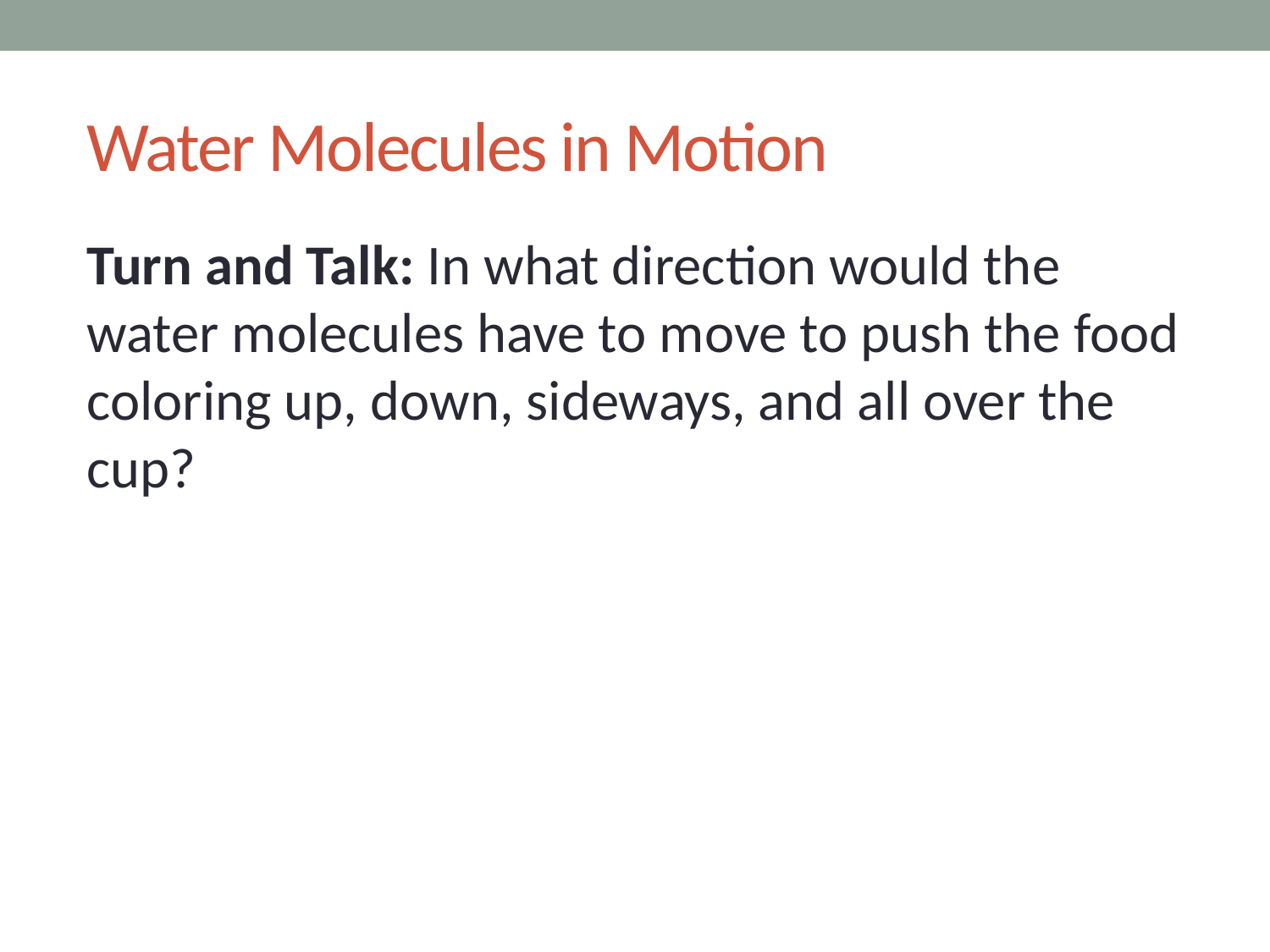

# Water Molecules in Motion
Turn and Talk: In what direction would the water molecules have to move to push the food coloring up, down, sideways, and all over the cup?